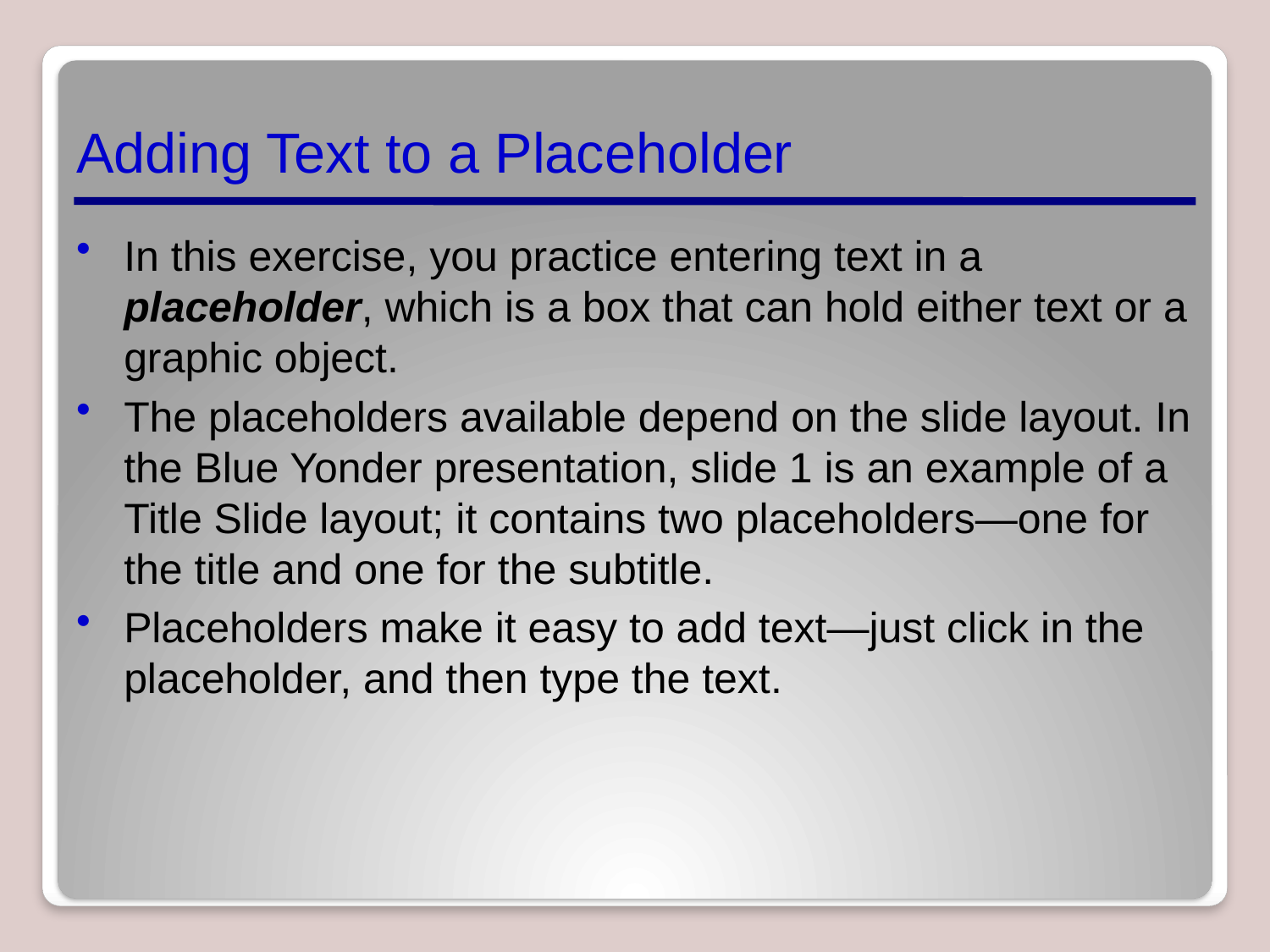

# Adding Text to a Placeholder
In this exercise, you practice entering text in a placeholder, which is a box that can hold either text or a graphic object.
The placeholders available depend on the slide layout. In the Blue Yonder presentation, slide 1 is an example of a Title Slide layout; it contains two placeholders—one for the title and one for the subtitle.
Placeholders make it easy to add text—just click in the placeholder, and then type the text.